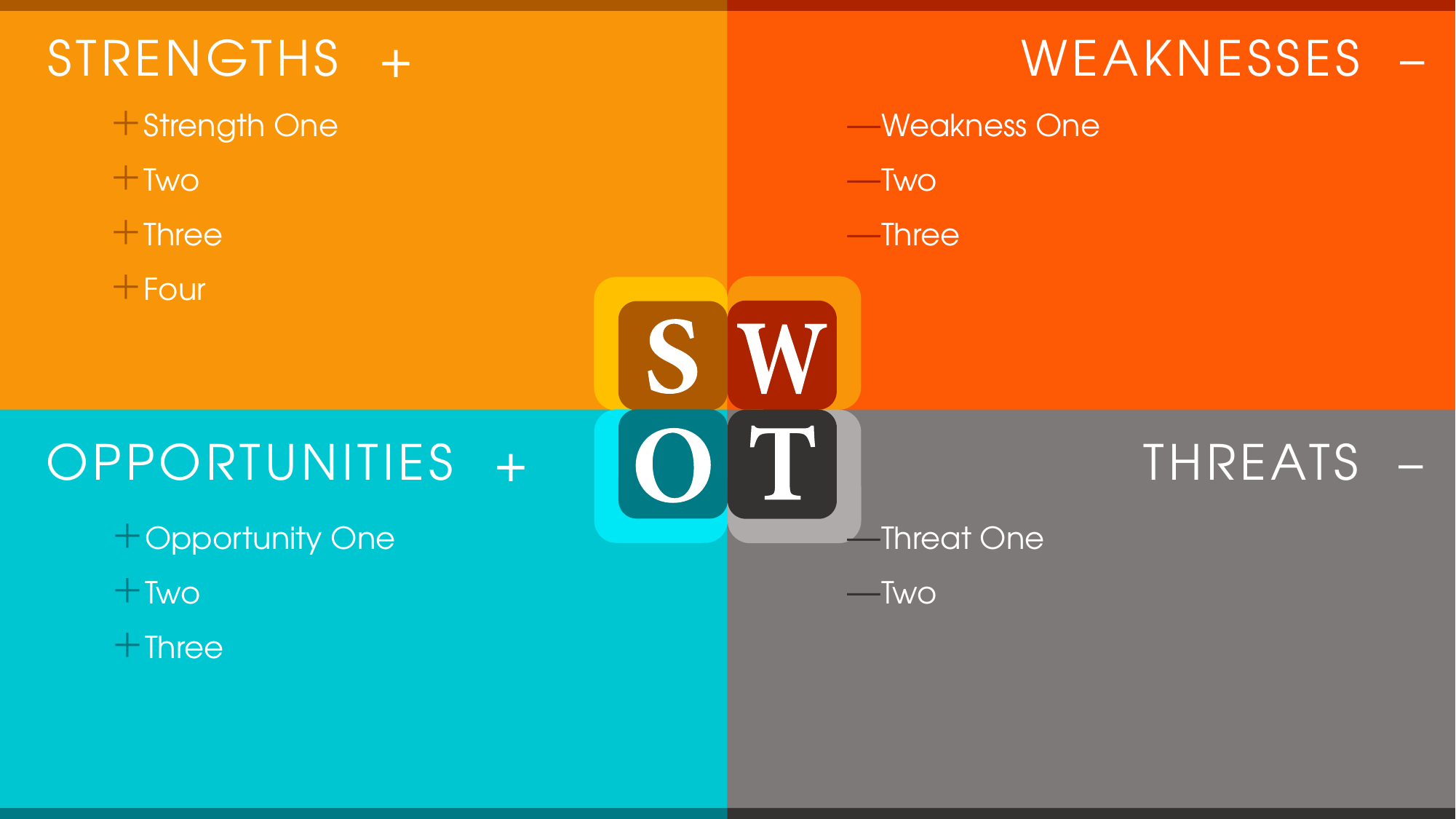

STRENGTHS  +
WEAKNESSES  –
Strength One
Two
Three
Four
Weakness One
Two
Three

OPPORTUNITIES  +
THREATS  –

Opportunity One
Two
Three
Threat One
Two